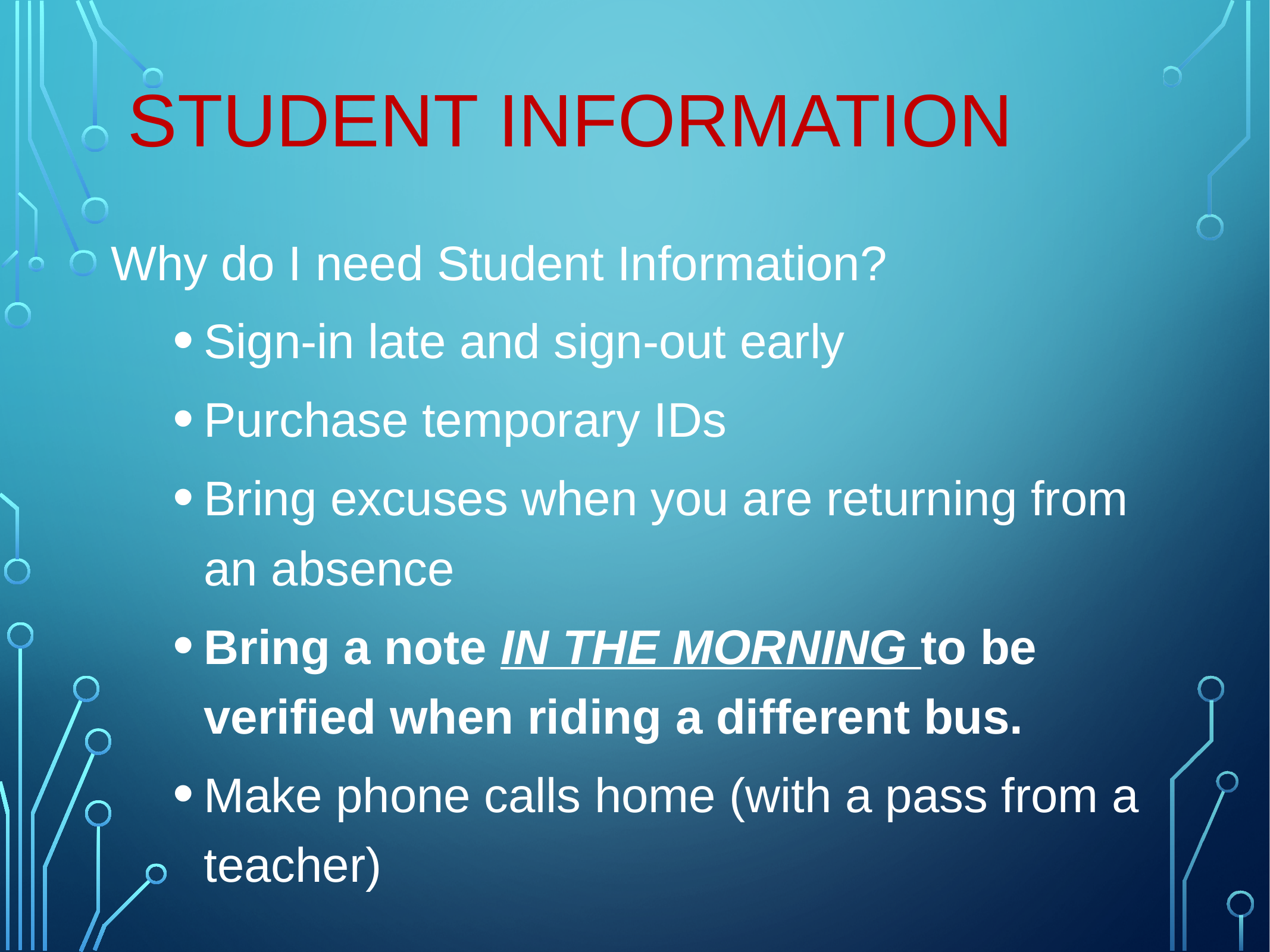

# Student Information
Why do I need Student Information?
Sign-in late and sign-out early
Purchase temporary IDs
Bring excuses when you are returning from an absence
Bring a note IN THE MORNING to be verified when riding a different bus.
Make phone calls home (with a pass from a teacher)